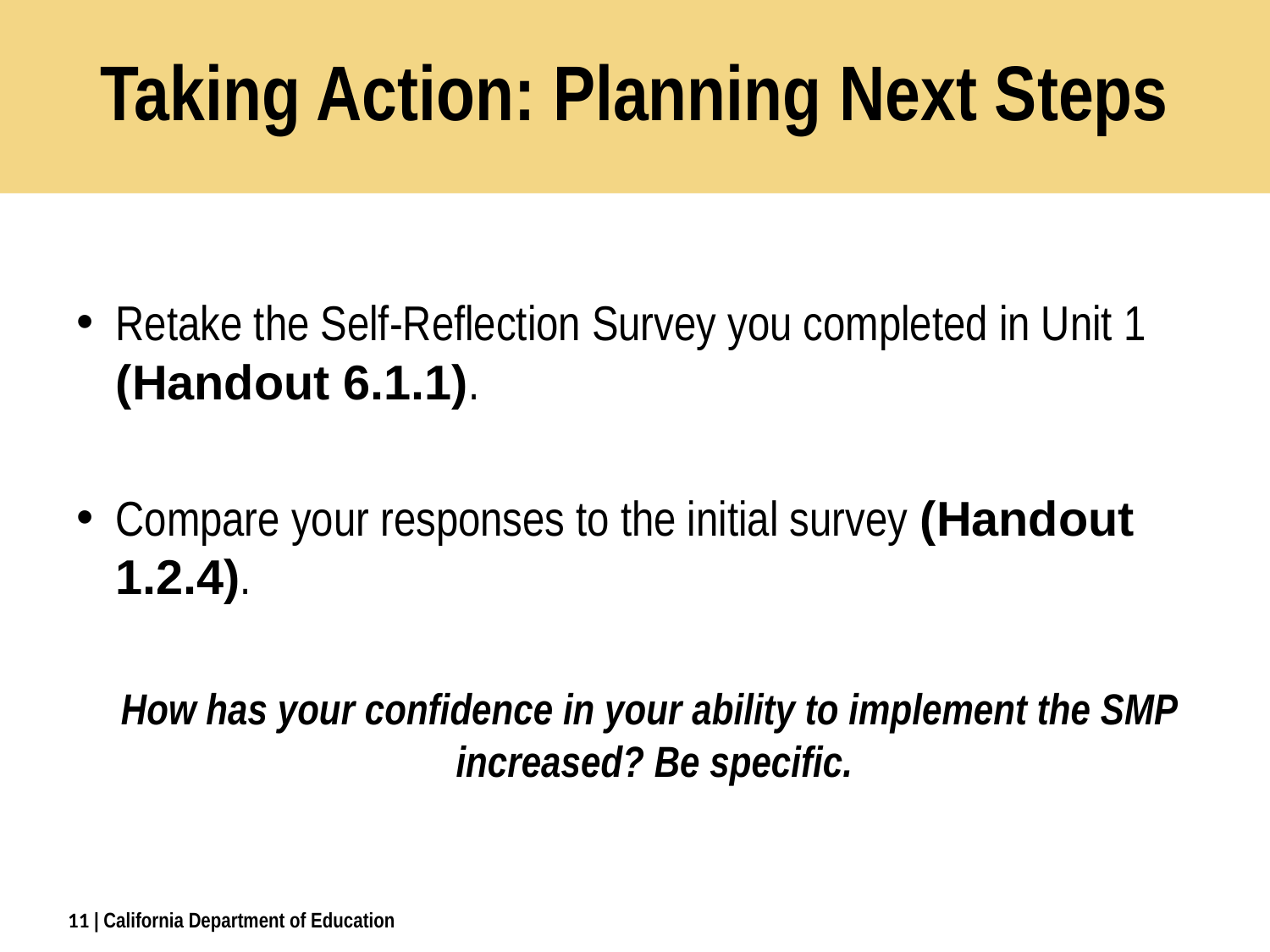

Taking Action: Planning Next Steps

Retake the Self-Reflection Survey you completed in Unit 1 (Handout 6.1.1).

Compare your responses to the initial survey (Handout 1.2.4).

   How has your confidence in your ability to implement the SMP increased? Be specific.

11
| California Department of Education